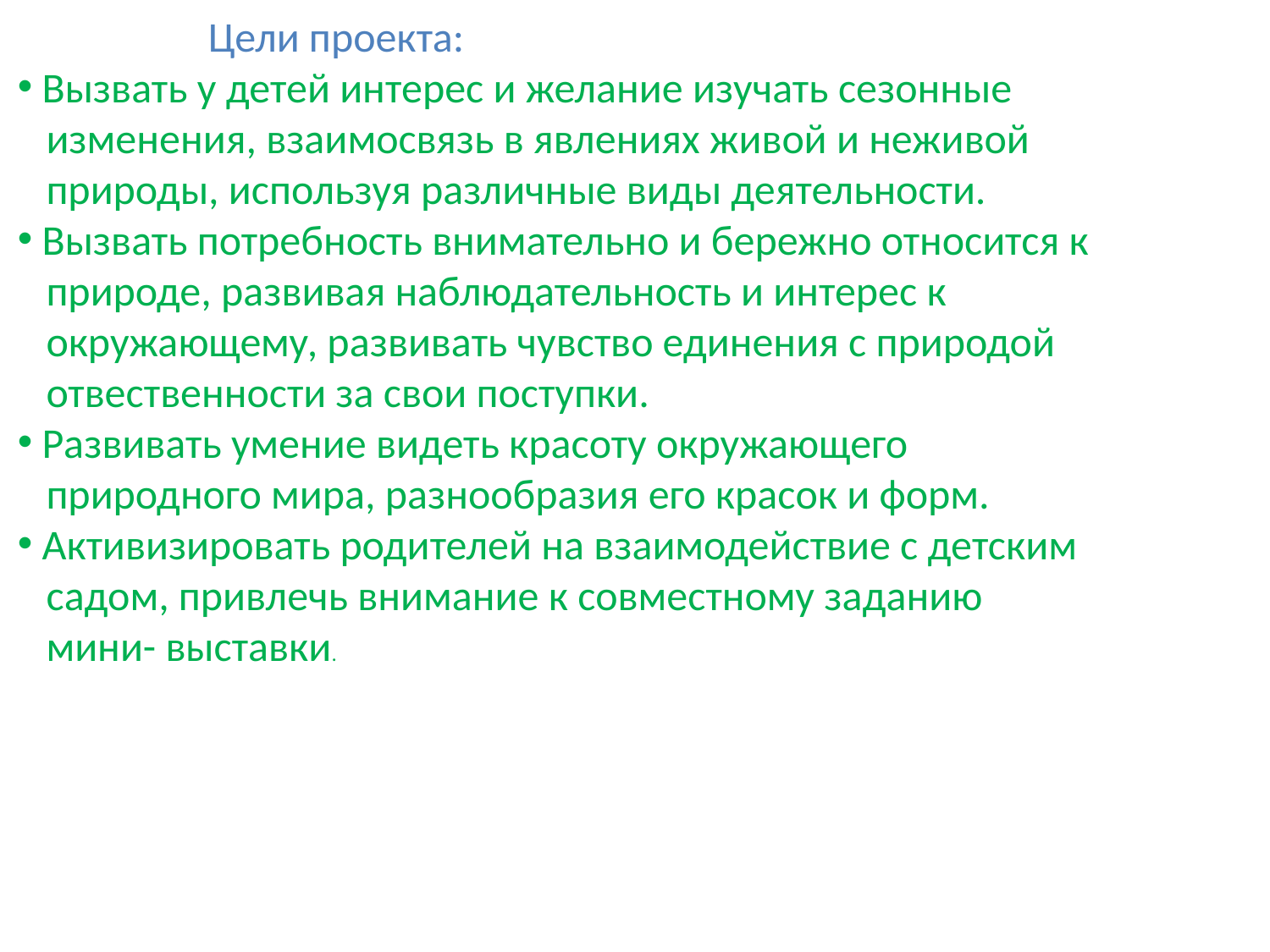

Цели проекта:
 Вызвать у детей интерес и желание изучать сезонные
   изменения, взаимосвязь в явлениях живой и неживой
   природы, используя различные виды деятельности.
 Вызвать потребность внимательно и бережно относится к
   природе, развивая наблюдательность и интерес к
   окружающему, развивать чувство единения с природой
   отвественности за свои поступки.
 Развивать умение видеть красоту окружающего
   природного мира, разнообразия его красок и форм.
 Активизировать родителей на взаимодействие с детским
   садом, привлечь внимание к совместному заданию
   мини- выставки.